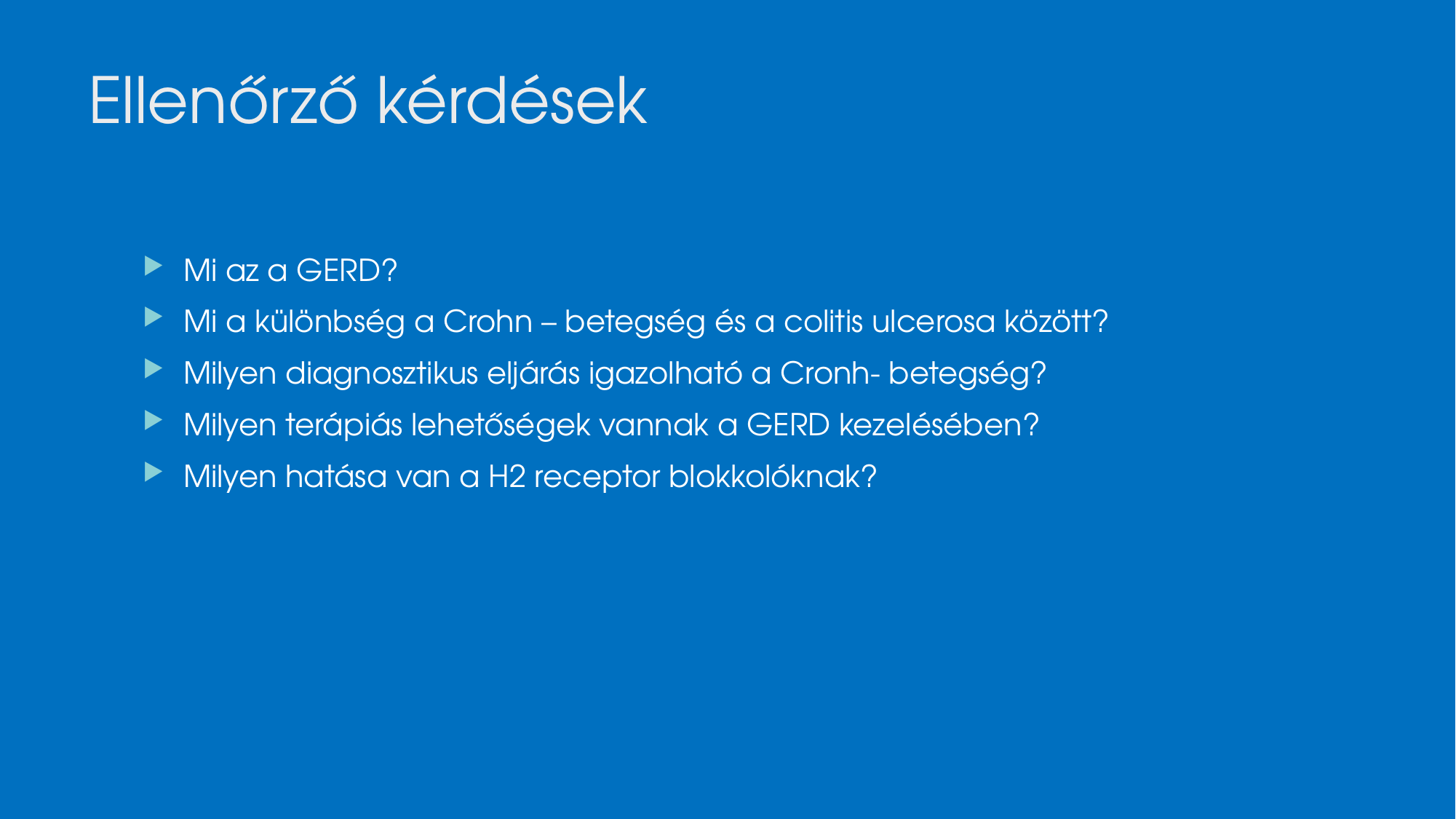

# Ellenőrző kérdések
Mi az a GERD?
Mi a különbség a Crohn – betegség és a colitis ulcerosa között?
Milyen diagnosztikus eljárás igazolható a Cronh- betegség?
Milyen terápiás lehetőségek vannak a GERD kezelésében?
Milyen hatása van a H2 receptor blokkolóknak?